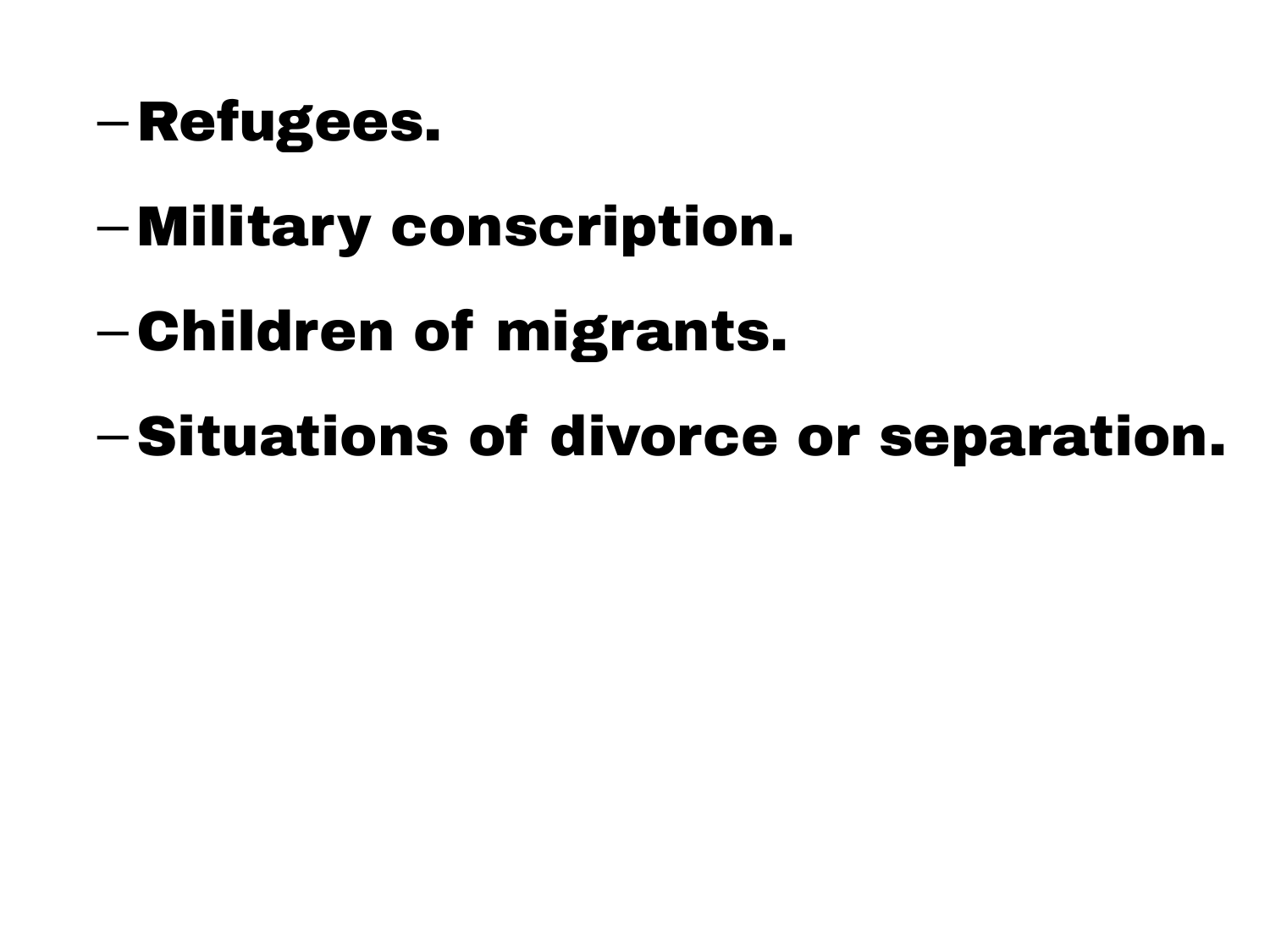

Refugees.
Military conscription.
Children of migrants.
Situations of divorce or separation.